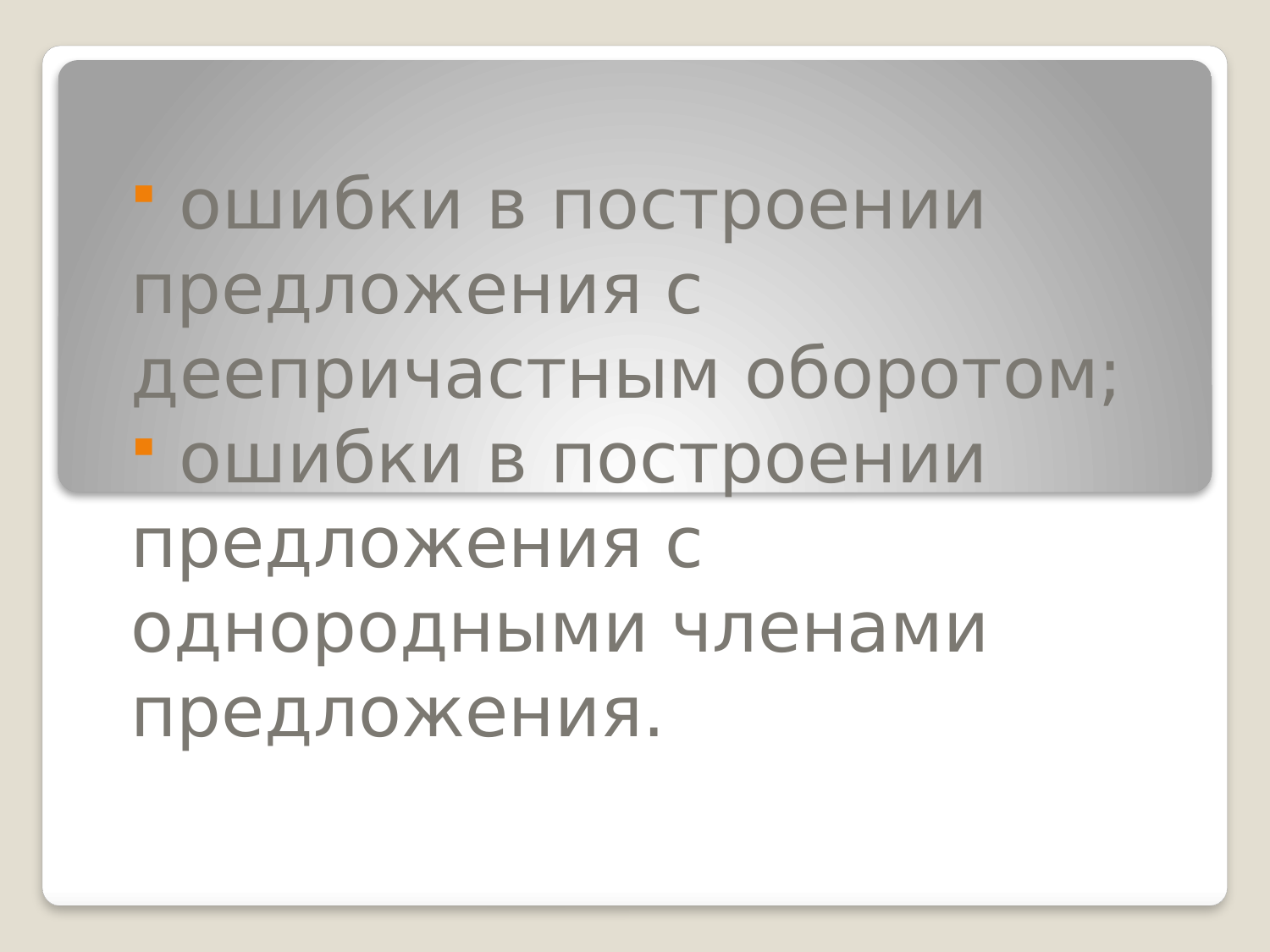

#
 ошибки в построении предложения с деепричастным оборотом;
 ошибки в построении предложения с однородными членами предложения.